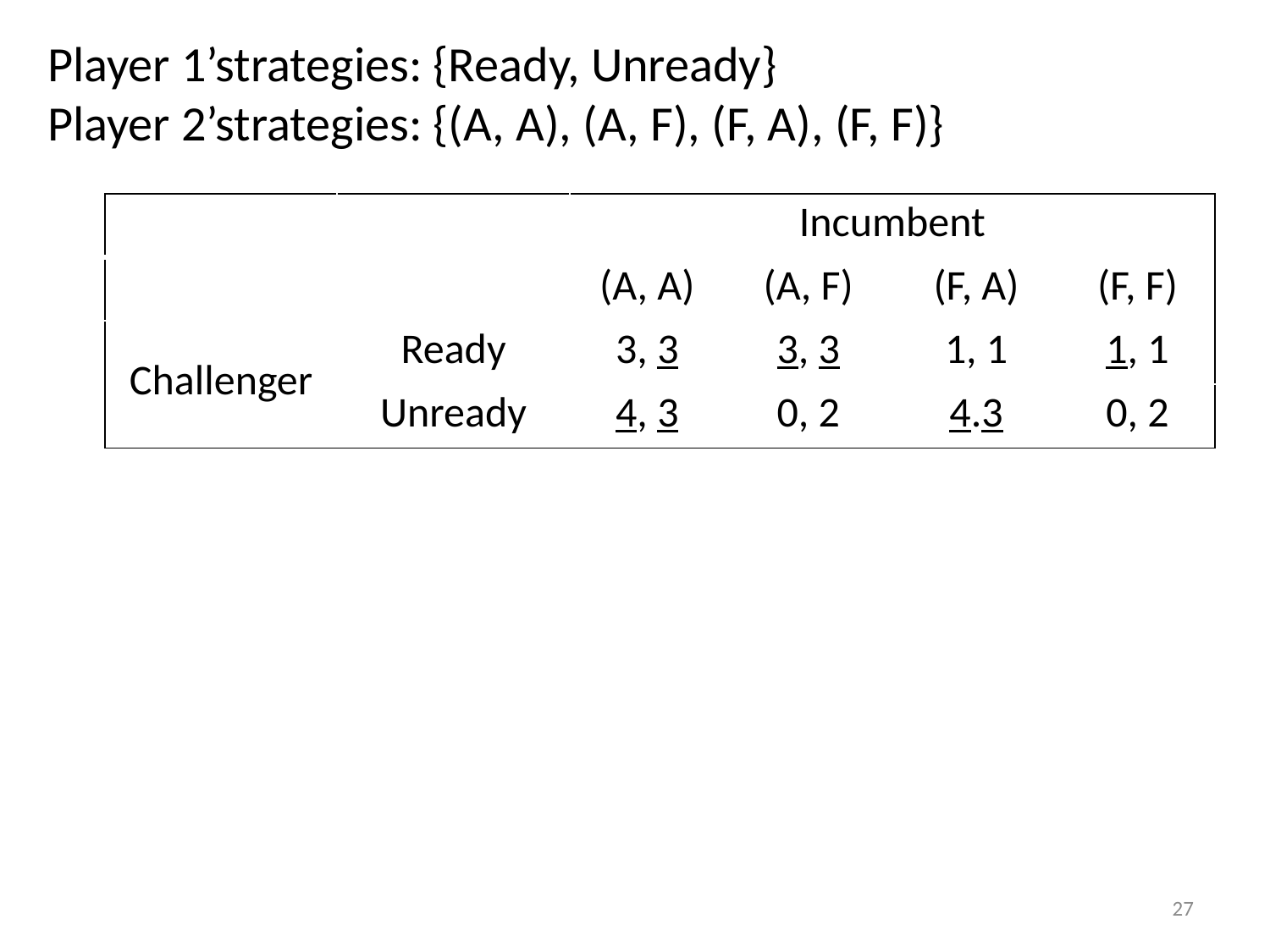

Player 1’strategies: {Ready, Unready}
Player 2’strategies: {(A, A), (A, F), (F, A), (F, F)}
|  |  | Incumbent |  |  |  |
| --- | --- | --- | --- | --- | --- |
|  |  | (A, A) | (A, F) | (F, A) | (F, F) |
| Challenger | Ready | 3, 3 | 3, 3 | 1, 1 | 1, 1 |
|  | Unready | 4, 3 | 0, 2 | 4.3 | 0, 2 |
27